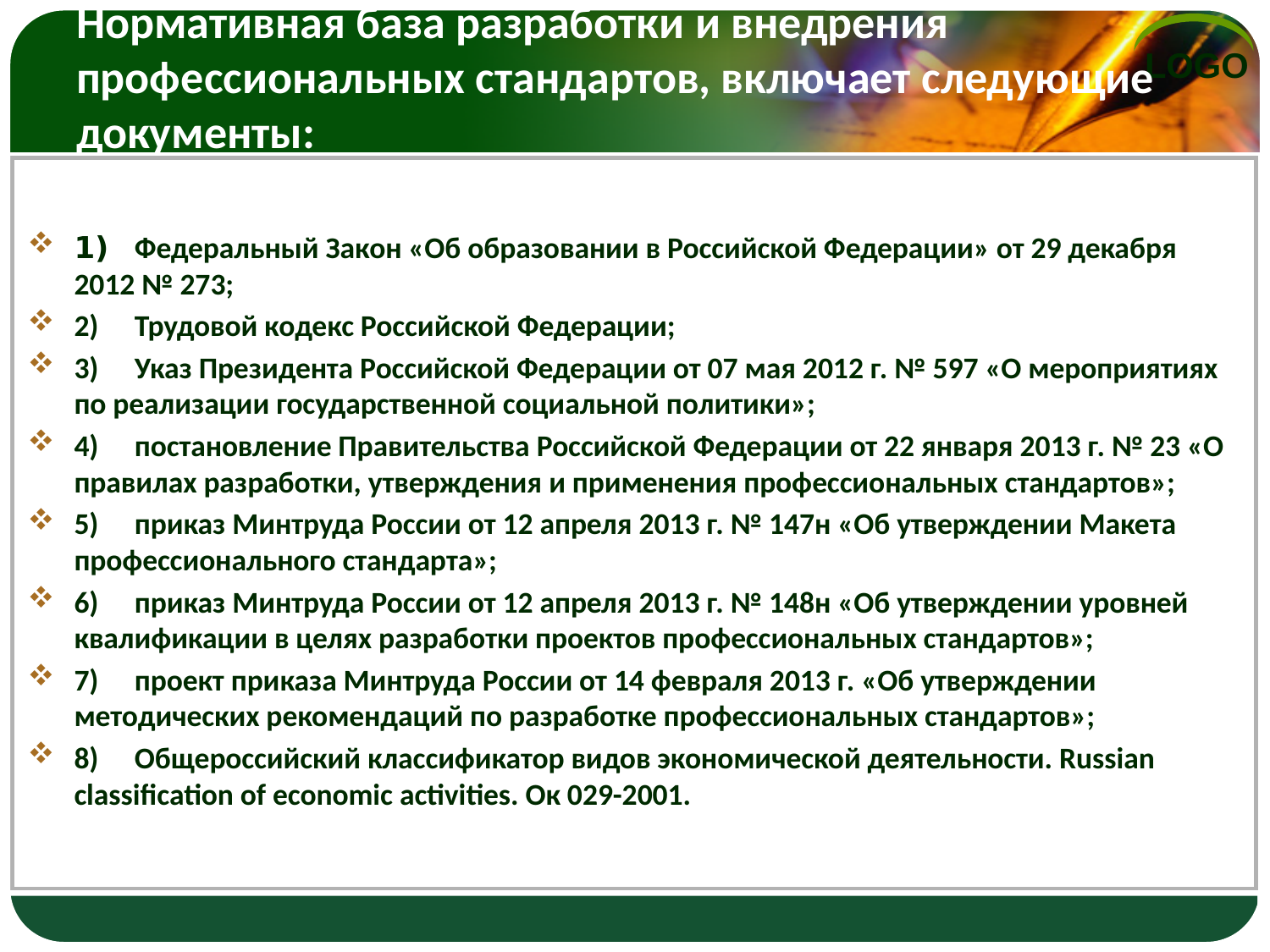

# Нормативная база разработки и внедрения профессиональных стандартов, включает следующие документы:
1)	Федеральный Закон «Об образовании в Российской Федерации» от 29 декабря 2012 № 273;
2)	Трудовой кодекс Российской Федерации;
3)	Указ Президента Российской Федерации от 07 мая 2012 г. № 597 «О мероприятиях по реализации государственной социальной политики»;
4)	постановление Правительства Российской Федерации от 22 января 2013 г. № 23 «О правилах разработки, утверждения и применения профессиональных стандартов»;
5)	приказ Минтруда России от 12 апреля 2013 г. № 147н «Об утверждении Макета профессионального стандарта»;
6)	приказ Минтруда России от 12 апреля 2013 г. № 148н «Об утверждении уровней квалификации в целях разработки проектов профессиональных стандартов»;
7)	проект приказа Минтруда России от 14 февраля 2013 г. «Об утверждении методических рекомендаций по разработке профессиональных стандартов»;
8)	Общероссийский классификатор видов экономической деятельности. Russian classification of economic activities. Ок 029-2001.